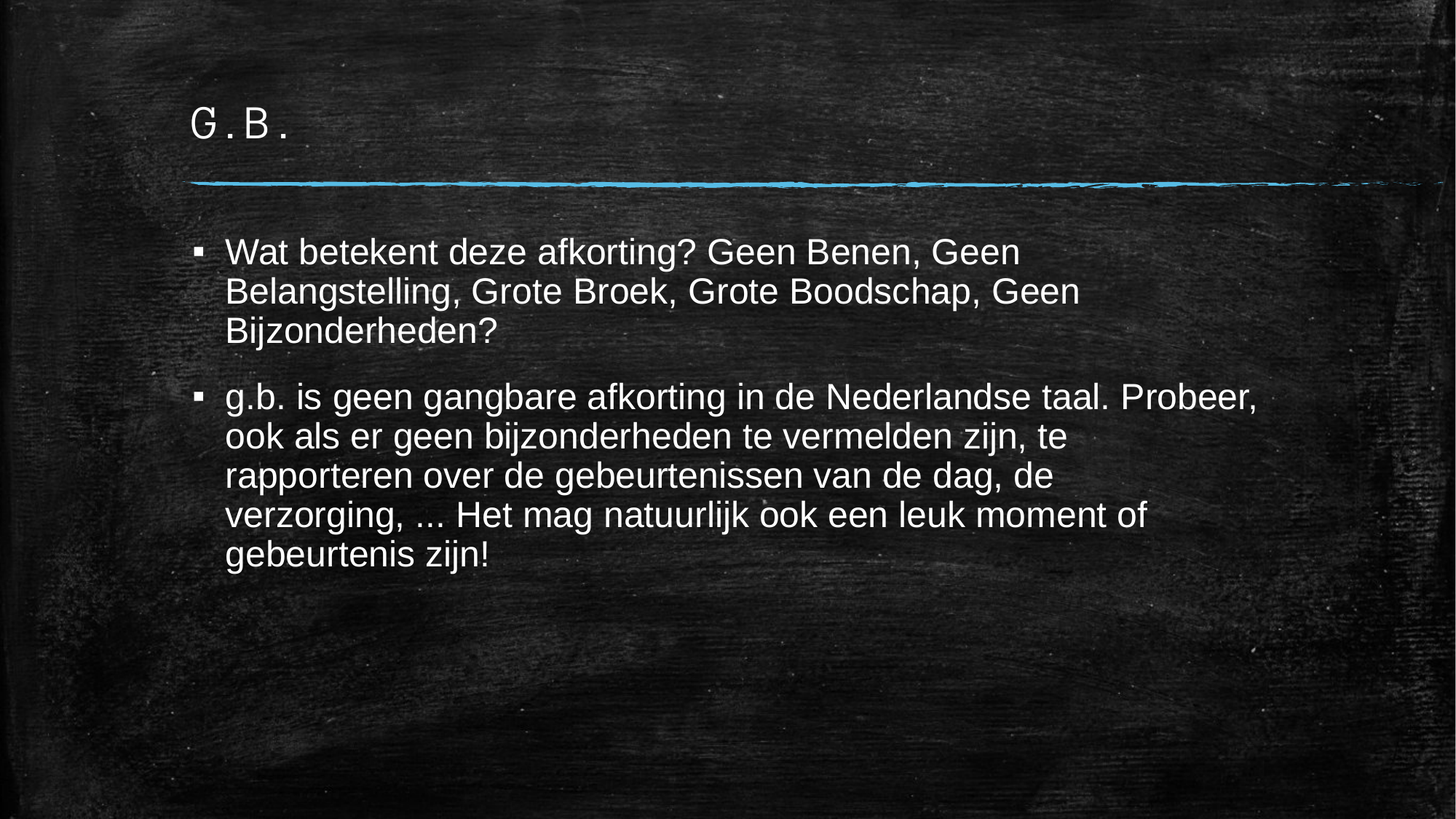

# G.B.
Wat betekent deze afkorting? Geen Benen, Geen Belangstelling, Grote Broek, Grote Boodschap, Geen Bijzonderheden?
g.b. is geen gangbare afkorting in de Nederlandse taal. Probeer, ook als er geen bijzonderheden te vermelden zijn, te rapporteren over de gebeurtenissen van de dag, de verzorging, ... Het mag natuurlijk ook een leuk moment of gebeurtenis zijn!